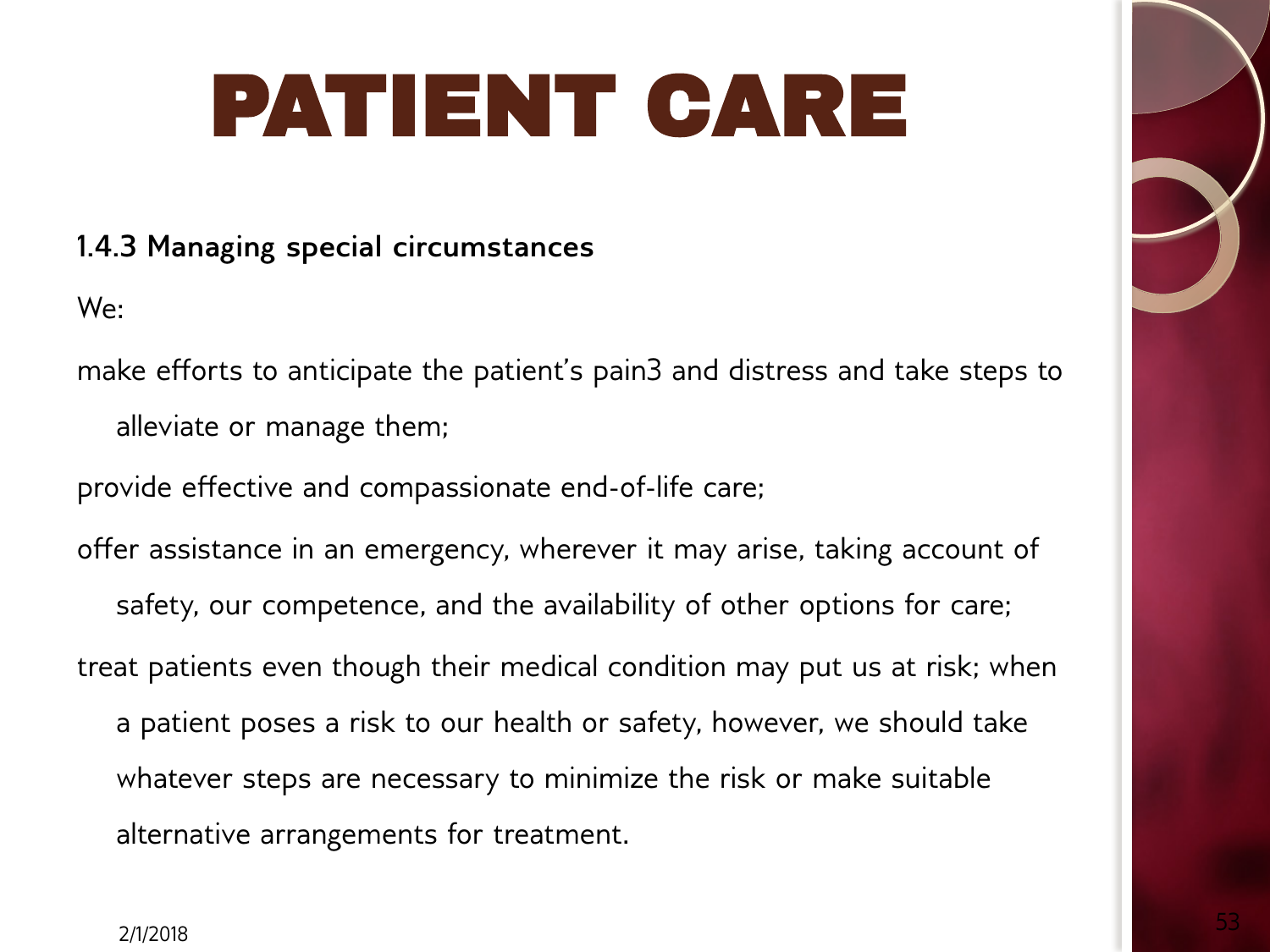

# PATIENT CARE
1.4.3 Managing special circumstances
We:
make efforts to anticipate the patient’s pain3 and distress and take steps to alleviate or manage them;
provide effective and compassionate end-of-life care;
offer assistance in an emergency, wherever it may arise, taking account of safety, our competence, and the availability of other options for care;
treat patients even though their medical condition may put us at risk; when a patient poses a risk to our health or safety, however, we should take whatever steps are necessary to minimize the risk or make suitable alternative arrangements for treatment.
53
2/1/2018